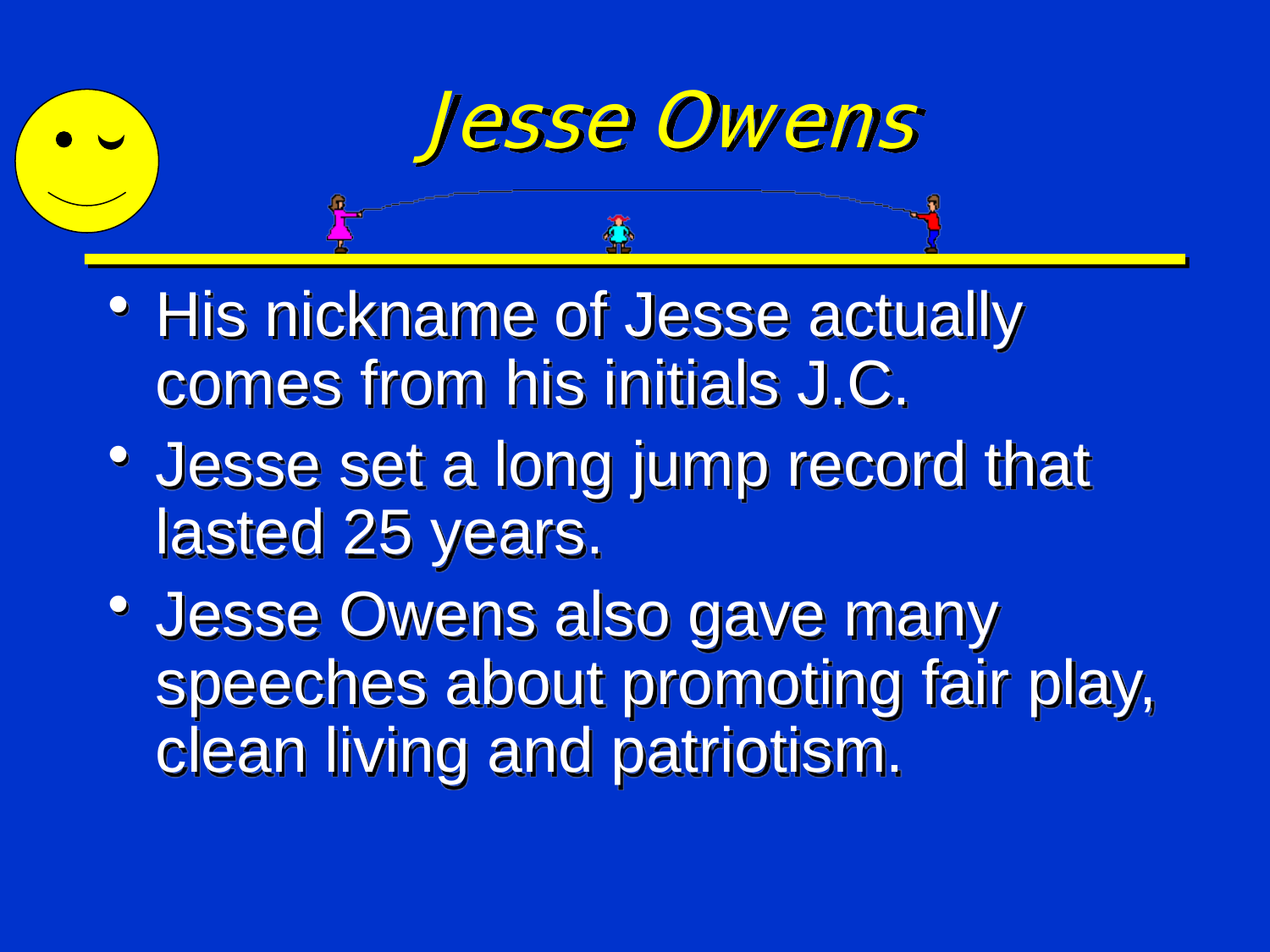

# Jesse Owens
His nickname of Jesse actually comes from his initials J.C.
Jesse set a long jump record that lasted 25 years.
Jesse Owens also gave many speeches about promoting fair play, clean living and patriotism.